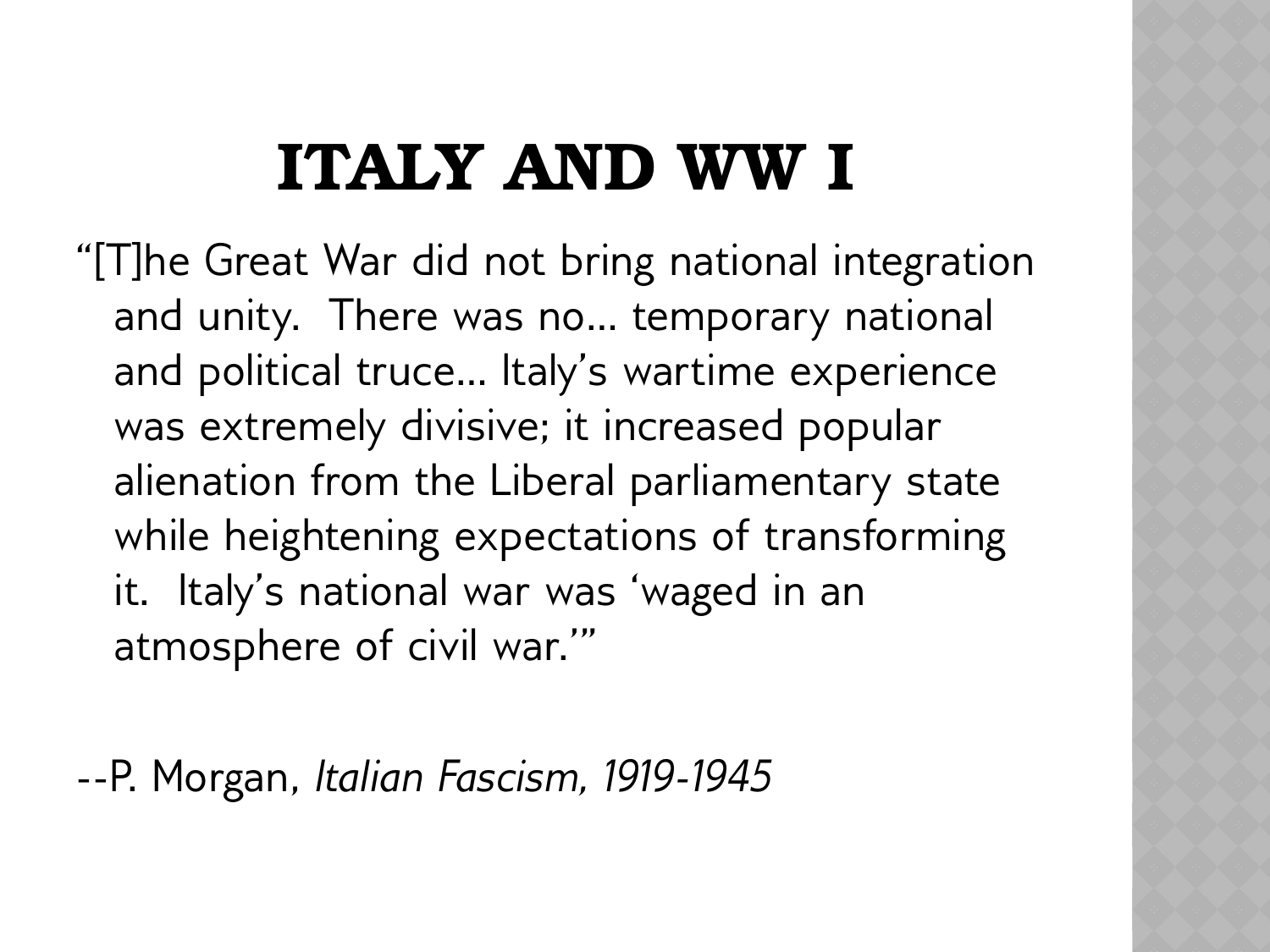

# Italy and ww i
“[T]he Great War did not bring national integration and unity.  There was no… temporary national and political truce… Italy’s wartime experience was extremely divisive; it increased popular alienation from the Liberal parliamentary state while heightening expectations of transforming it.  Italy’s national war was ‘waged in an atmosphere of civil war.’”

--P. Morgan, Italian Fascism, 1919-1945